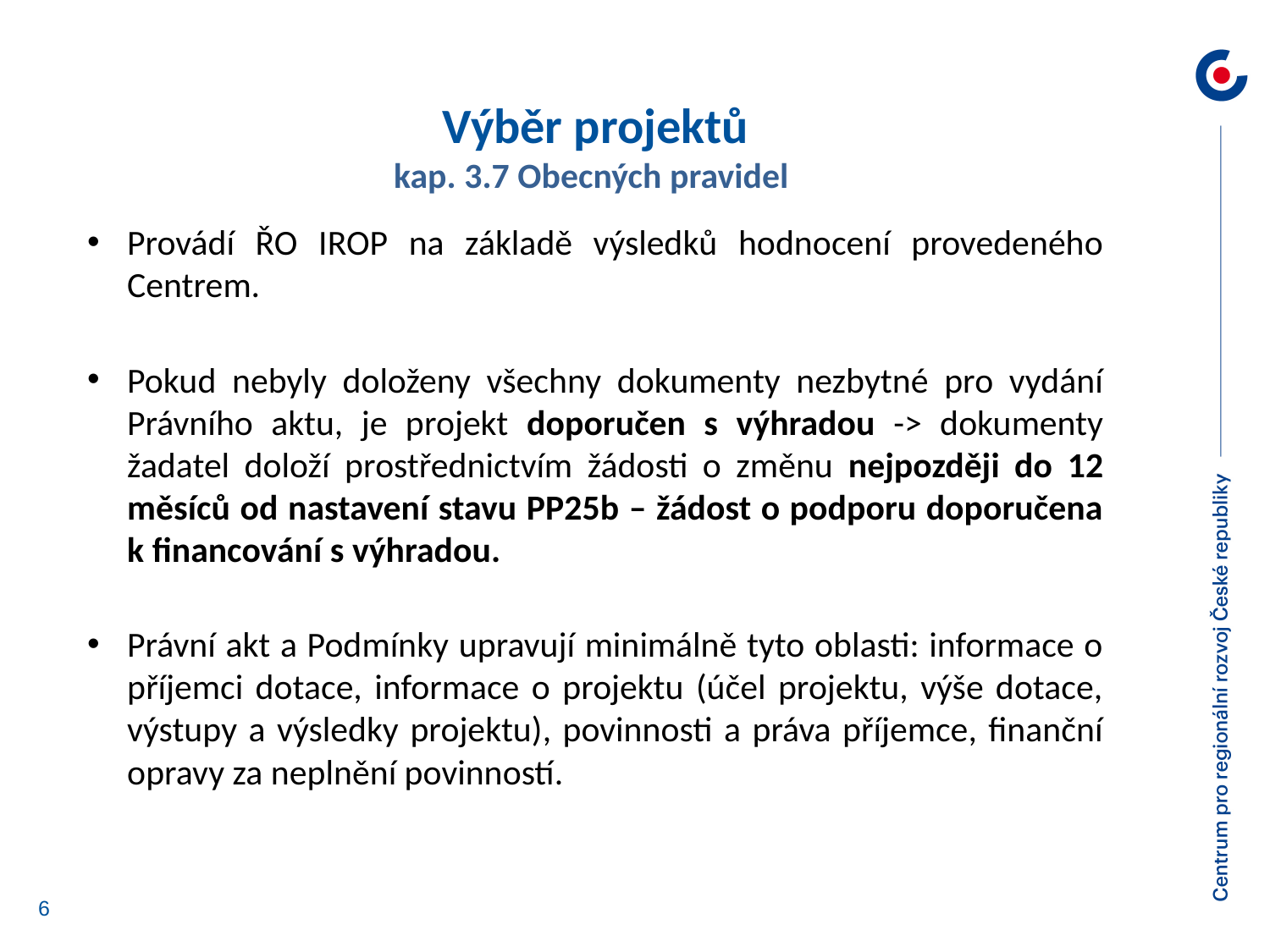

Výběr projektů
kap. 3.7 Obecných pravidel

Provádí ŘO IROP na základě výsledků hodnocení provedeného Centrem.

Pokud nebyly doloženy všechny dokumenty nezbytné pro vydání Právního aktu, je projekt doporučen s výhradou -> dokumenty žadatel doloží prostřednictvím žádosti o změnu nejpozději do 12 měsíců od nastavení stavu PP25b – žádost o podporu doporučena k financování s výhradou.

Právní akt a Podmínky upravují minimálně tyto oblasti: informace o příjemci dotace, informace o projektu (účel projektu, výše dotace, výstupy a výsledky projektu), povinnosti a práva příjemce, finanční opravy za neplnění povinností.
6